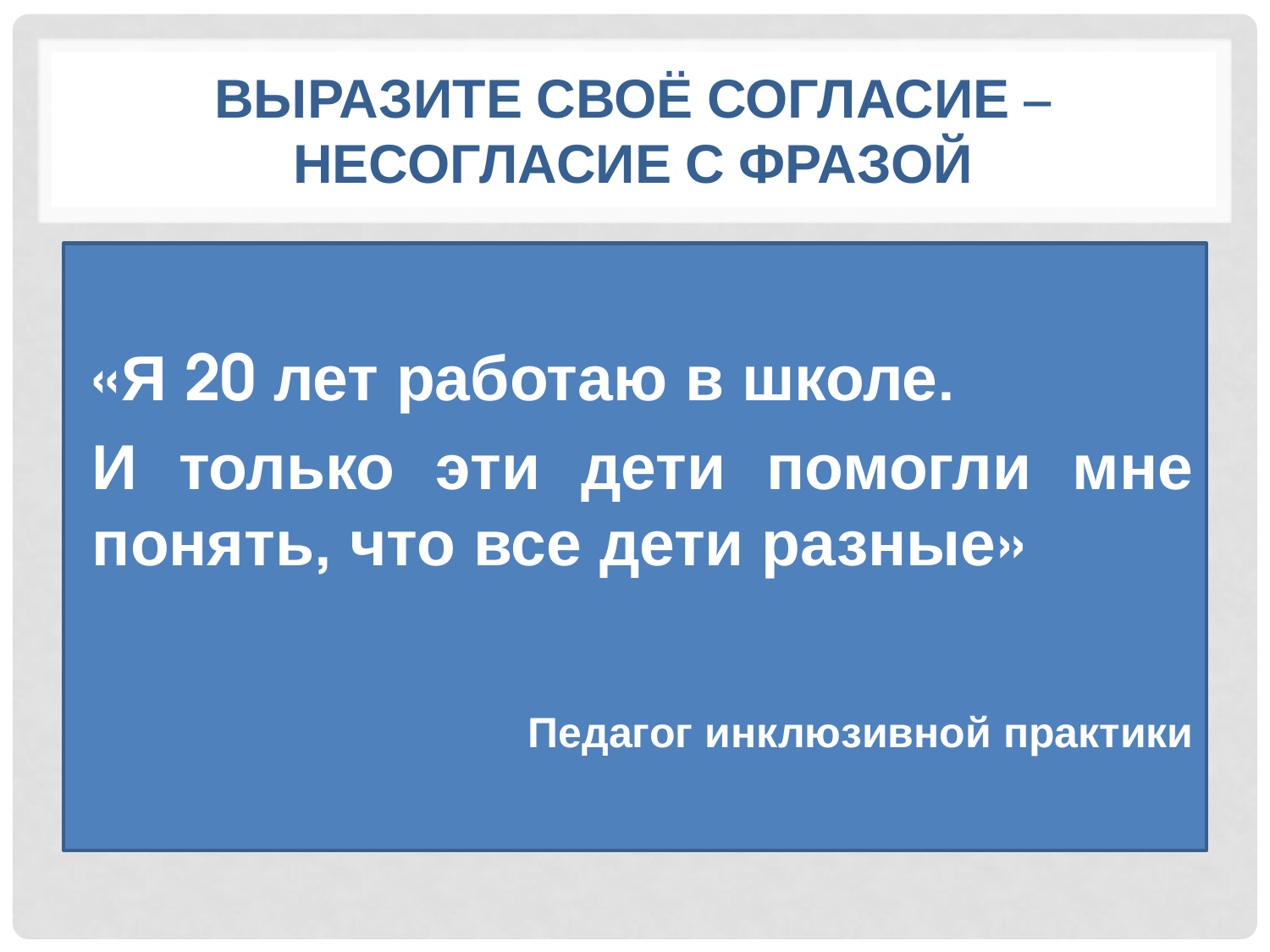

# Выразите своё согласие – несогласие с фразой
«Я 20 лет работаю в школе.
И только эти дети помогли мне понять, что все дети разные»

Педагог инклюзивной практики